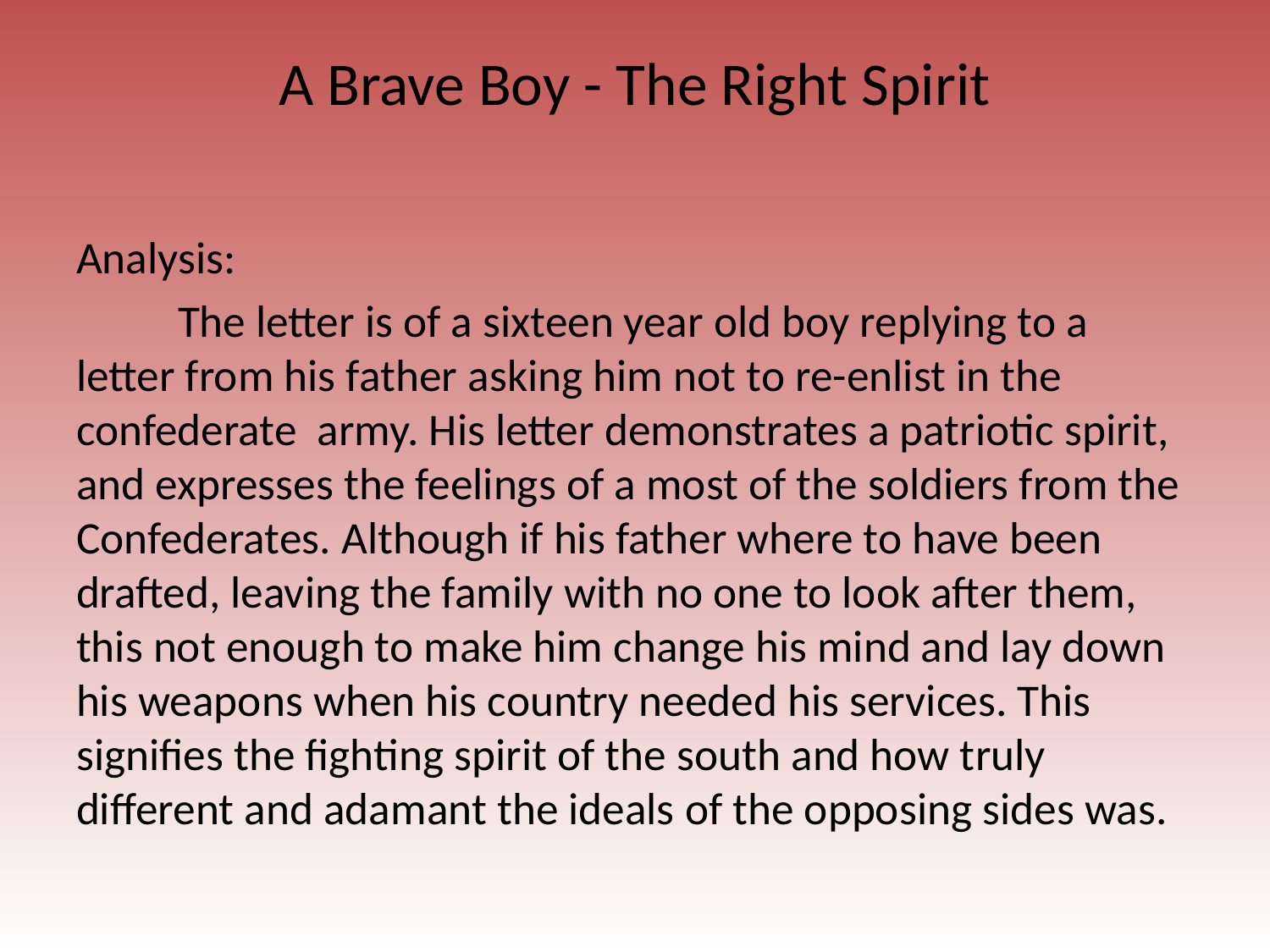

# A Brave Boy - The Right Spirit
Analysis:
	The letter is of a sixteen year old boy replying to a letter from his father asking him not to re-enlist in the confederate  army. His letter demonstrates a patriotic spirit, and expresses the feelings of a most of the soldiers from the Confederates. Although if his father where to have been drafted, leaving the family with no one to look after them, this not enough to make him change his mind and lay down his weapons when his country needed his services. This signifies the fighting spirit of the south and how truly different and adamant the ideals of the opposing sides was.